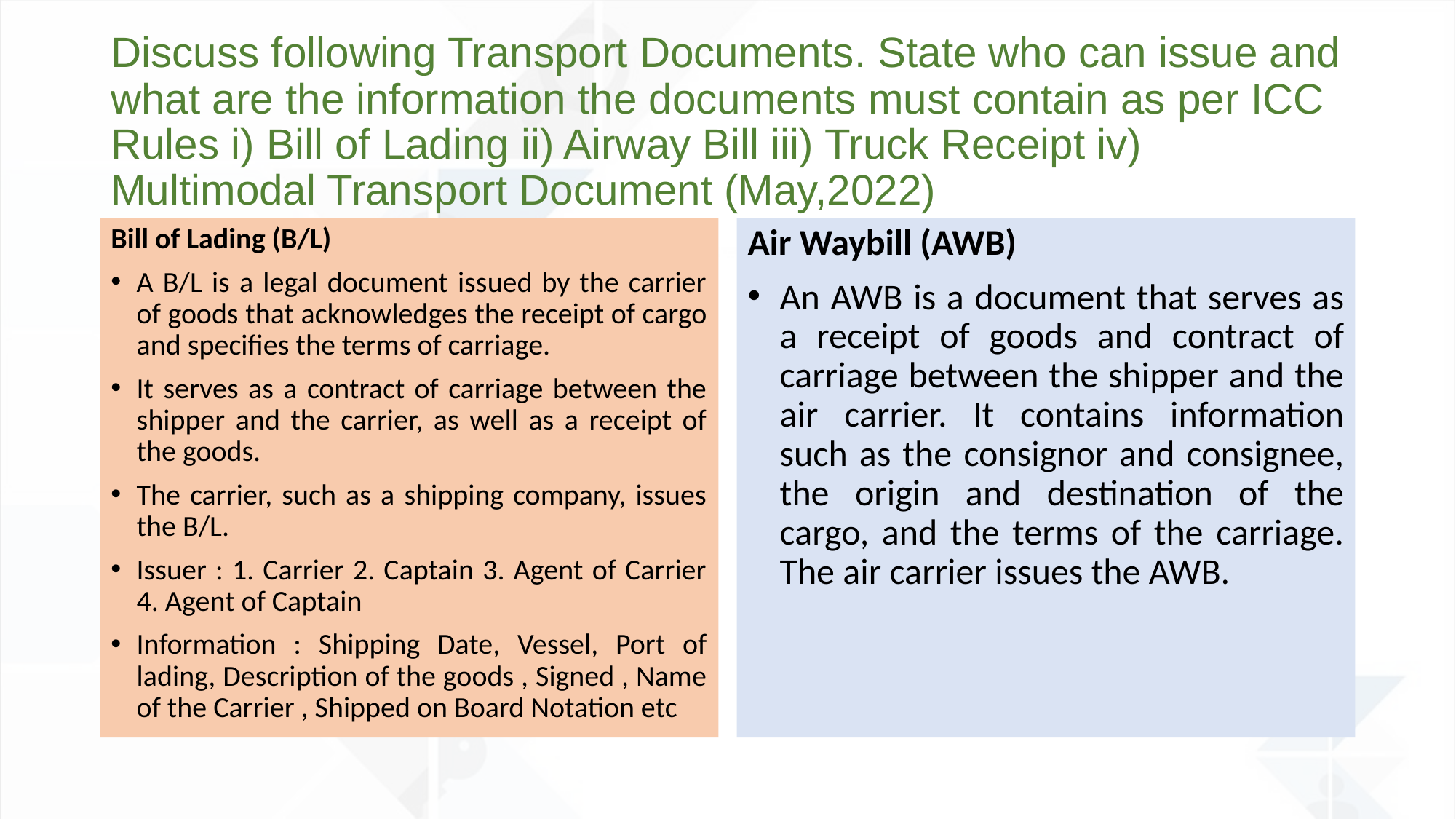

# Discuss following Transport Documents. State who can issue and what are the information the documents must contain as per ICC Rules i) Bill of Lading ii) Airway Bill iii) Truck Receipt iv) Multimodal Transport Document (May,2022)
Bill of Lading (B/L)
A B/L is a legal document issued by the carrier of goods that acknowledges the receipt of cargo and specifies the terms of carriage.
It serves as a contract of carriage between the shipper and the carrier, as well as a receipt of the goods.
The carrier, such as a shipping company, issues the B/L.
Issuer : 1. Carrier 2. Captain 3. Agent of Carrier 4. Agent of Captain
Information : Shipping Date, Vessel, Port of lading, Description of the goods , Signed , Name of the Carrier , Shipped on Board Notation etc
Air Waybill (AWB)
An AWB is a document that serves as a receipt of goods and contract of carriage between the shipper and the air carrier. It contains information such as the consignor and consignee, the origin and destination of the cargo, and the terms of the carriage. The air carrier issues the AWB.